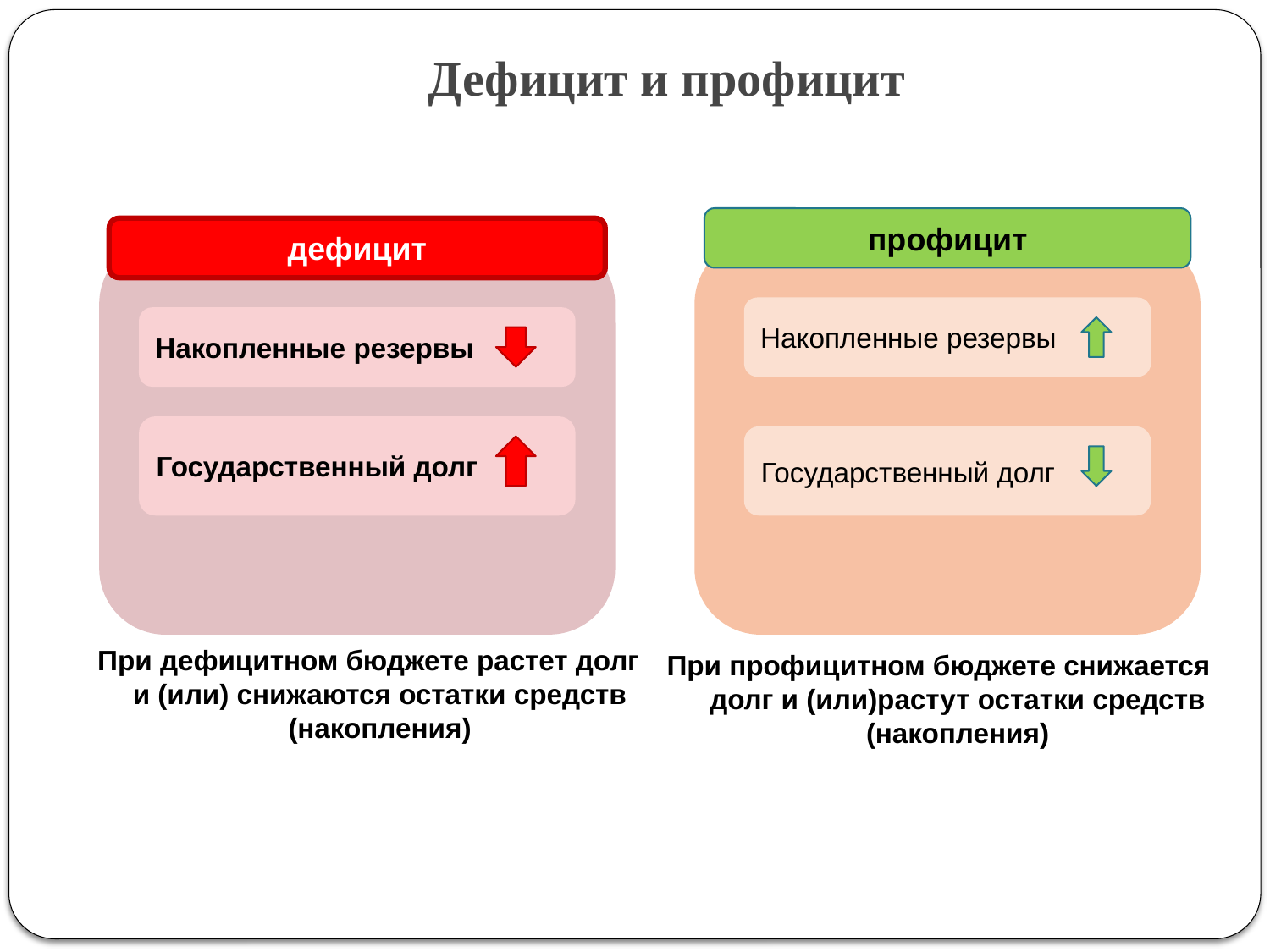

# Дефицит и профицит

  При дефицитном бюджете растет долг и (или) снижаются остатки средств (накопления)

При профицитном бюджете снижается долг и (или)растут остатки средств (накопления)
профицит
дефицит

Накопленные резервы
Накопленные резервы

Государственный долг
Государственный долг